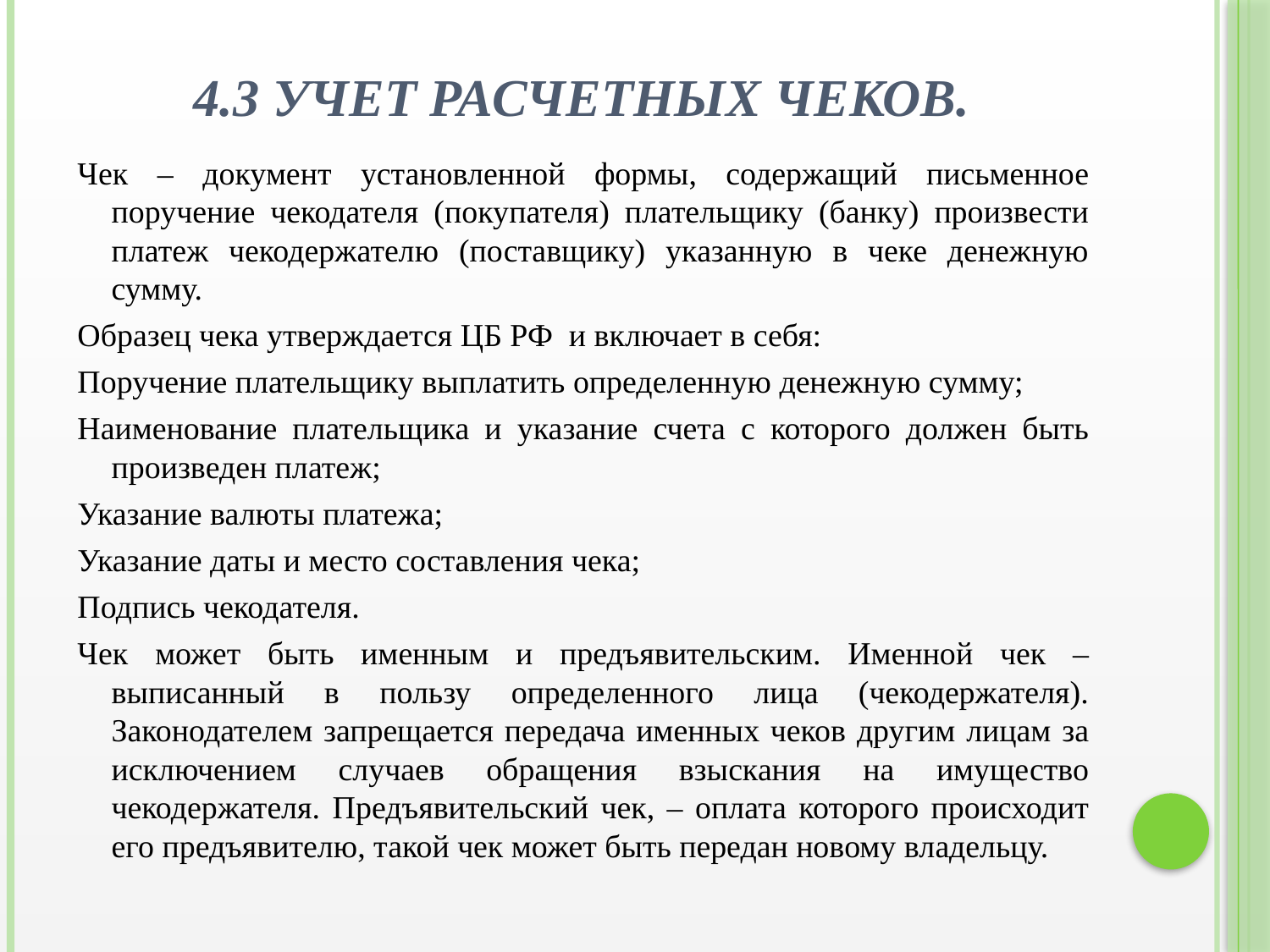

# 4.3 Учет расчетных чеков.
Чек – документ установленной формы, содержащий письменное поручение чекодателя (покупателя) плательщику (банку) произвести платеж чекодержателю (поставщику) указанную в чеке денежную сумму.
Образец чека утверждается ЦБ РФ  и включает в себя:
Поручение плательщику выплатить определенную денежную сумму;
Наименование плательщика и указание счета с которого должен быть произведен платеж;
Указание валюты платежа;
Указание даты и место составления чека;
Подпись чекодателя.
Чек может быть именным и предъявительским. Именной чек – выписанный в пользу определенного лица (чекодержателя). Законодателем запрещается передача именных чеков другим лицам за исключением случаев обращения взыскания на имущество чекодержателя. Предъявительский чек, – оплата которого происходит его предъявителю, такой чек может быть передан новому владельцу.